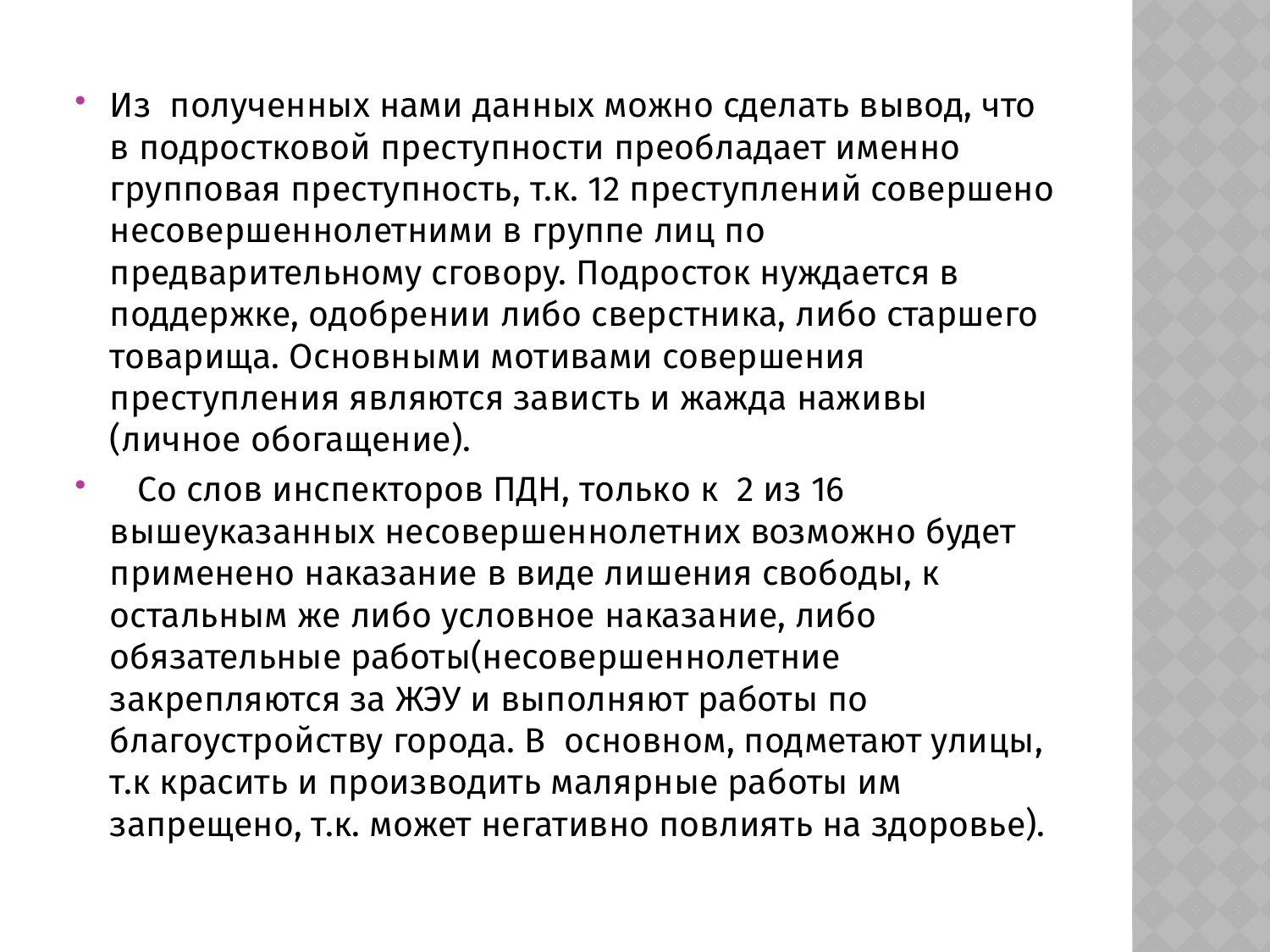

Из  полученных нами данных можно сделать вывод, что в подростковой преступности преобладает именно групповая преступность, т.к. 12 преступлений совершено несовершеннолетними в группе лиц по предварительному сговору. Подросток нуждается в поддержке, одобрении либо сверстника, либо старшего товарища. Основными мотивами совершения преступления являются зависть и жажда наживы (личное обогащение).
   Со слов инспекторов ПДН, только к  2 из 16 вышеуказанных несовершеннолетних возможно будет применено наказание в виде лишения свободы, к остальным же либо условное наказание, либо обязательные работы(несовершеннолетние закрепляются за ЖЭУ и выполняют работы по благоустройству города. В  основном, подметают улицы, т.к красить и производить малярные работы им запрещено, т.к. может негативно повлиять на здоровье).